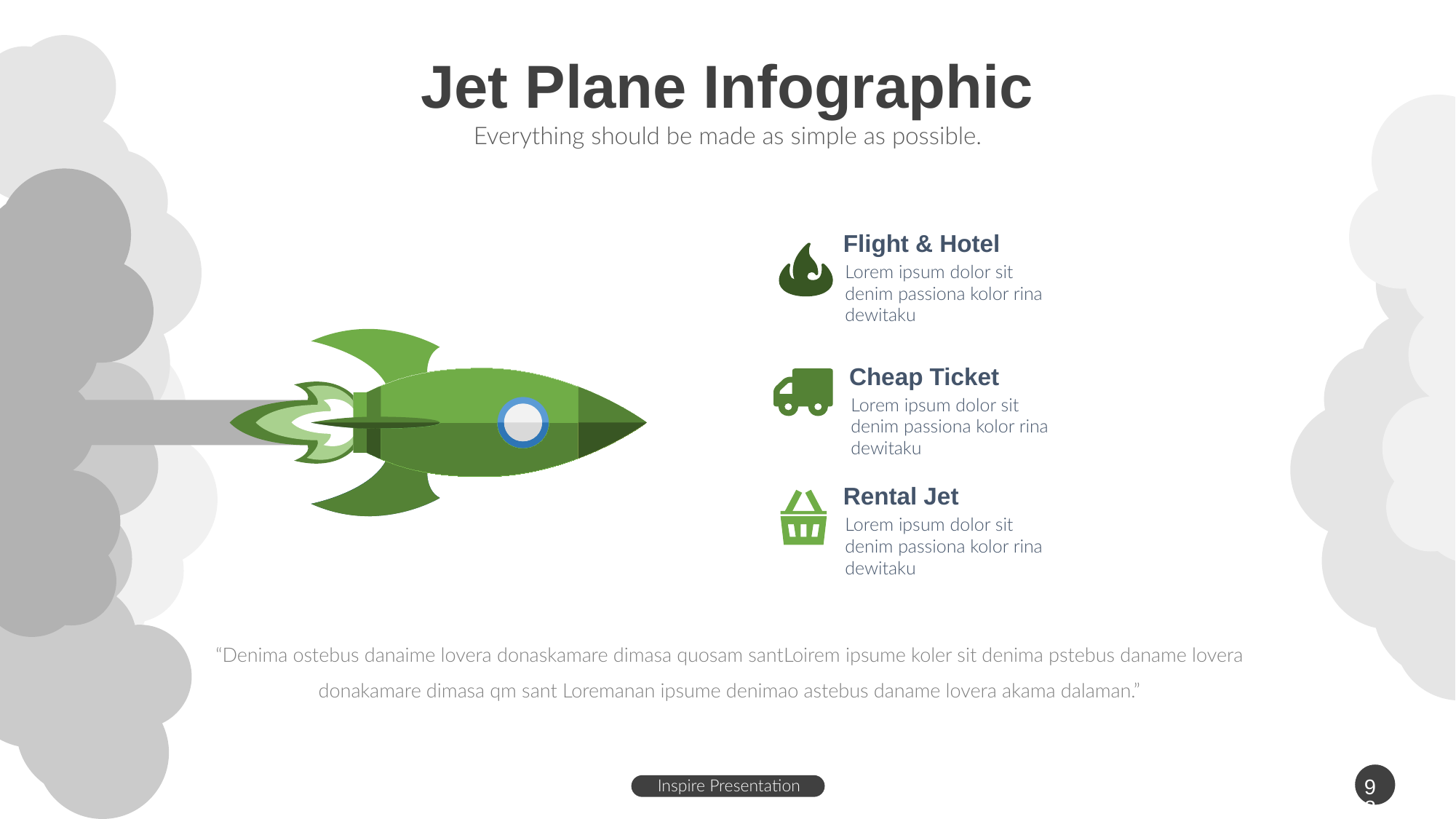

Jet Plane Infographic

Everything should be made as simple as possible.
Flight & Hotel

Lorem ipsum dolor sit denim passiona kolor rina dewitaku
Cheap Ticket

Lorem ipsum dolor sit denim passiona kolor rina dewitaku
Rental Jet

Lorem ipsum dolor sit denim passiona kolor rina dewitaku
“Denima ostebus danaime lovera donaskamare dimasa quosam santLoirem ipsume koler sit denima pstebus daname lovera donakamare dimasa qm sant Loremanan ipsume denimao astebus daname lovera akama dalaman.”

98
Inspire Presentation